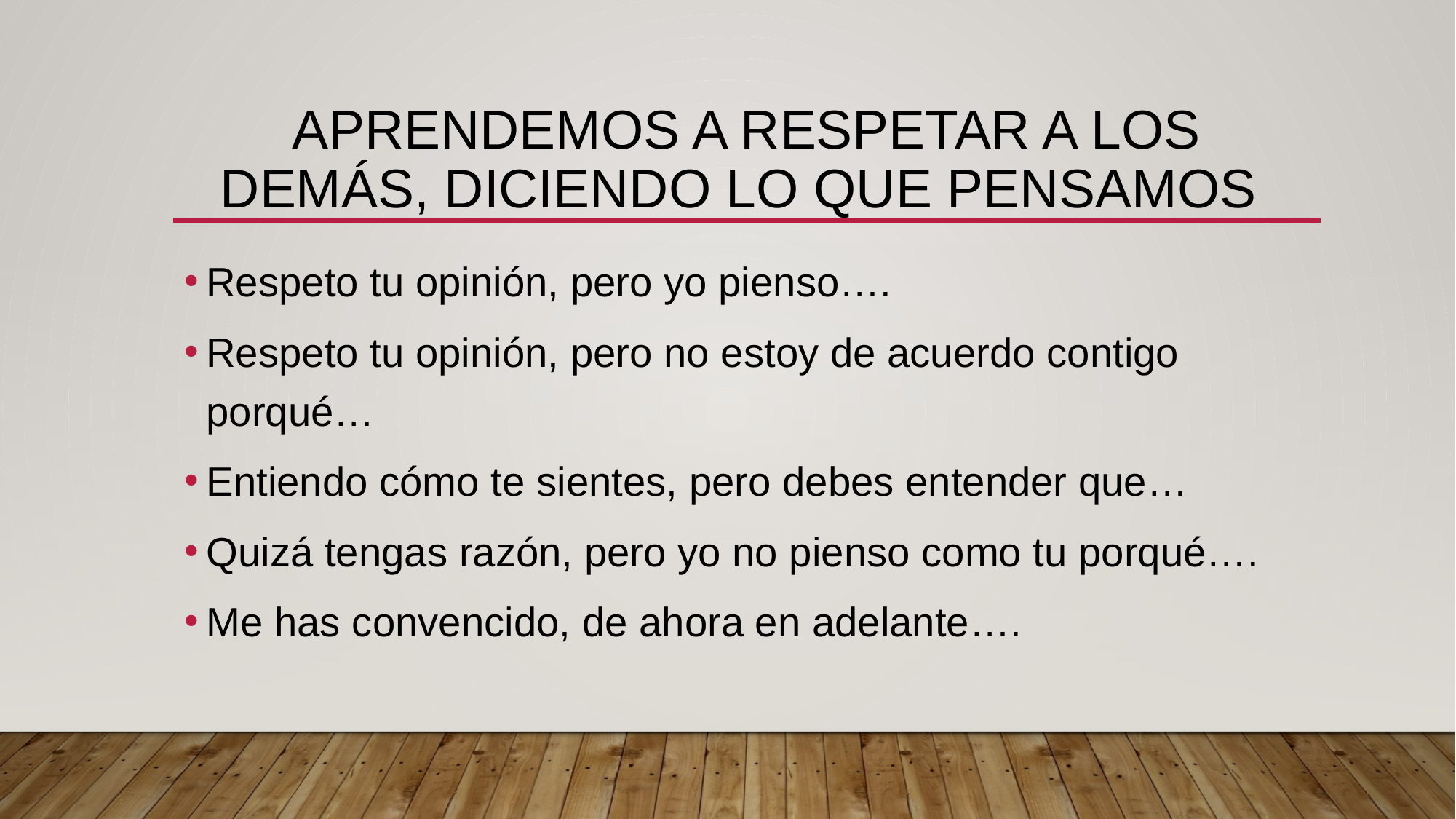

# Aprendemos a respetar a los demás, diciendo lo que pensamos
Respeto tu opinión, pero yo pienso….
Respeto tu opinión, pero no estoy de acuerdo contigo porqué…
Entiendo cómo te sientes, pero debes entender que…
Quizá tengas razón, pero yo no pienso como tu porqué….
Me has convencido, de ahora en adelante….